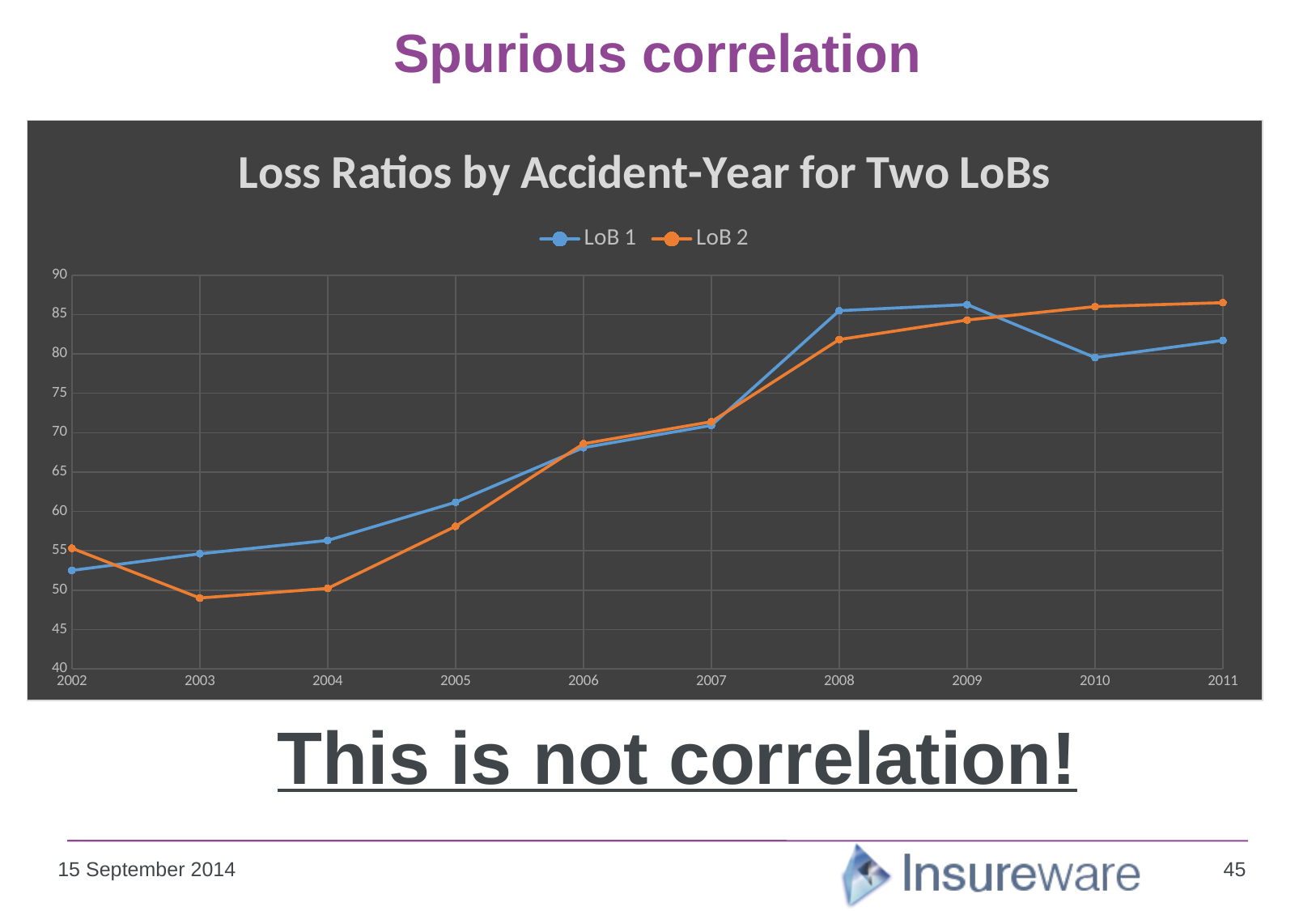

# Spurious correlation

### Chart: Loss Ratios by Accident-Year for Two LoBs

| Category | LoB 1 | LoB 2 |
|---|---|---|
| 2002 | 52.513 | 55.32 |
| 2003 | 54.619 | 49.007 |
| 2004 | 56.312 | 50.227 |
| 2005 | 61.159 | 58.108 |
| 2006 | 68.094 | 68.594 |
| 2007 | 70.916 | 71.381 |
| 2008 | 85.476 | 81.823 |
| 2009 | 86.254 | 84.297 |
| 2010 | 79.528 | 86.0 |
| 2011 | 81.712 | 86.5 |
This is not correlation!
45